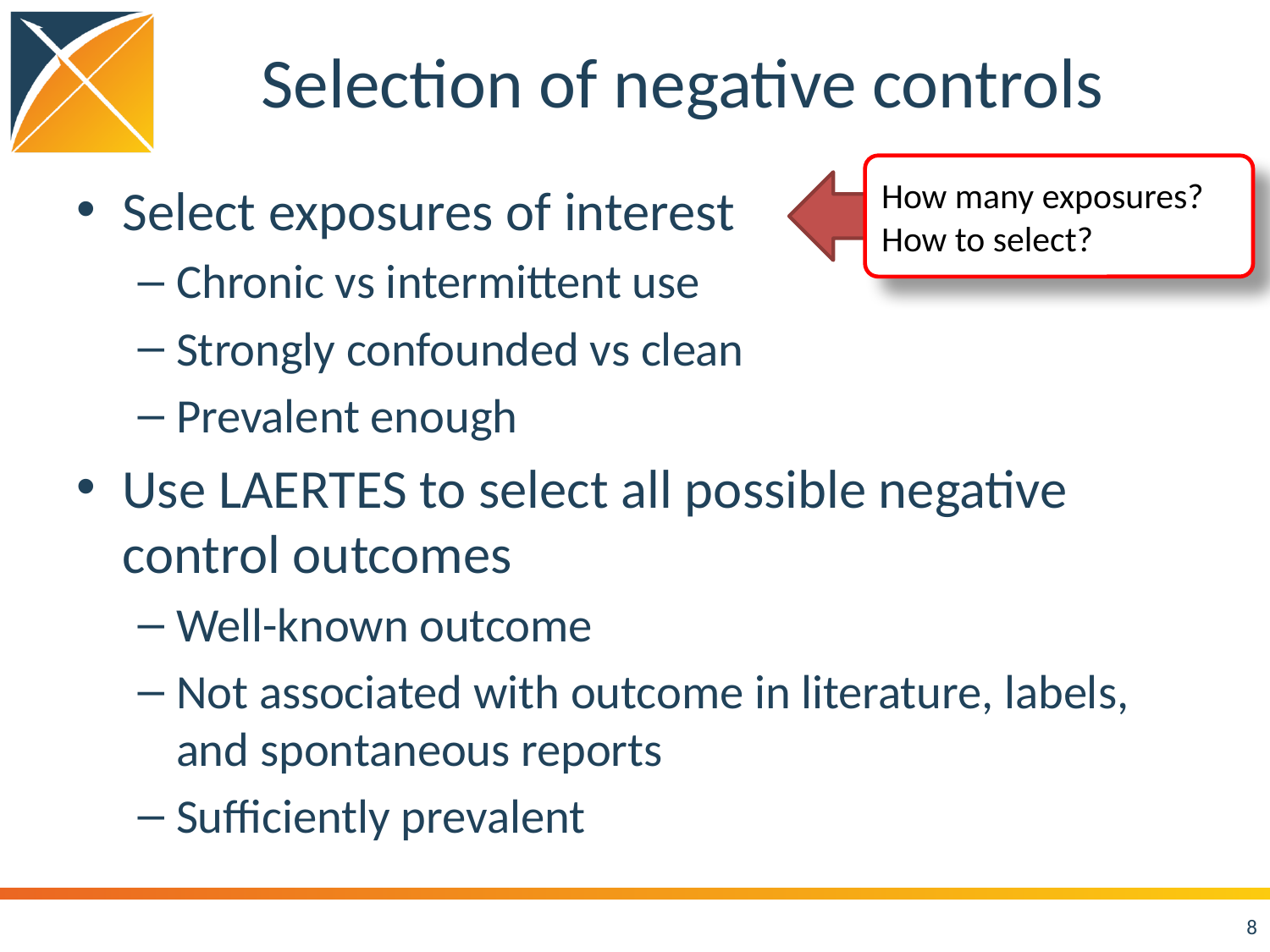

# Selection of negative controls
How many exposures?
How to select?
Select exposures of interest
Chronic vs intermittent use
Strongly confounded vs clean
Prevalent enough
Use LAERTES to select all possible negative control outcomes
Well-known outcome
Not associated with outcome in literature, labels, and spontaneous reports
Sufficiently prevalent

8